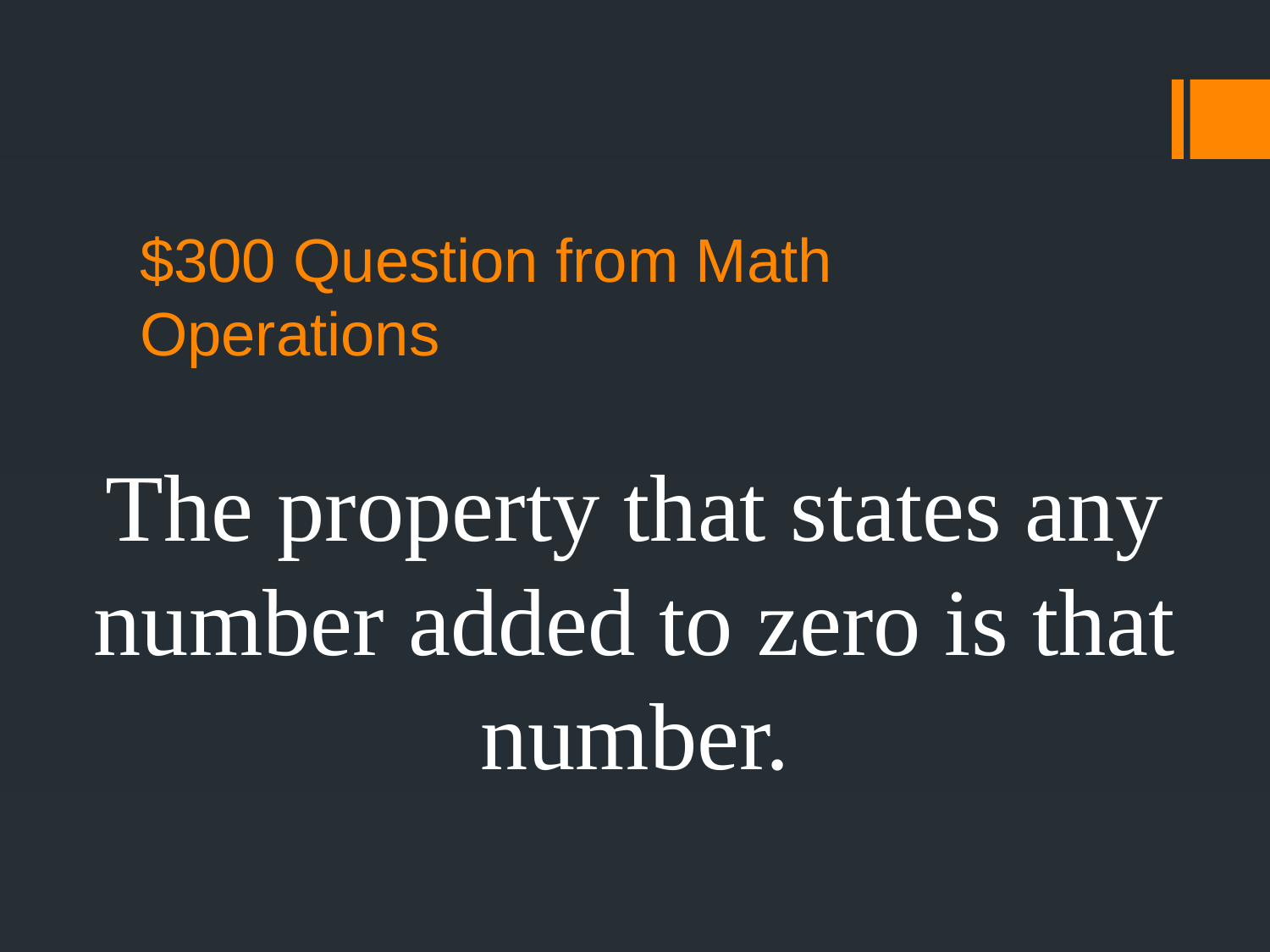

# $300 Question from Math Operations
The property that states any
number added to zero is that number.